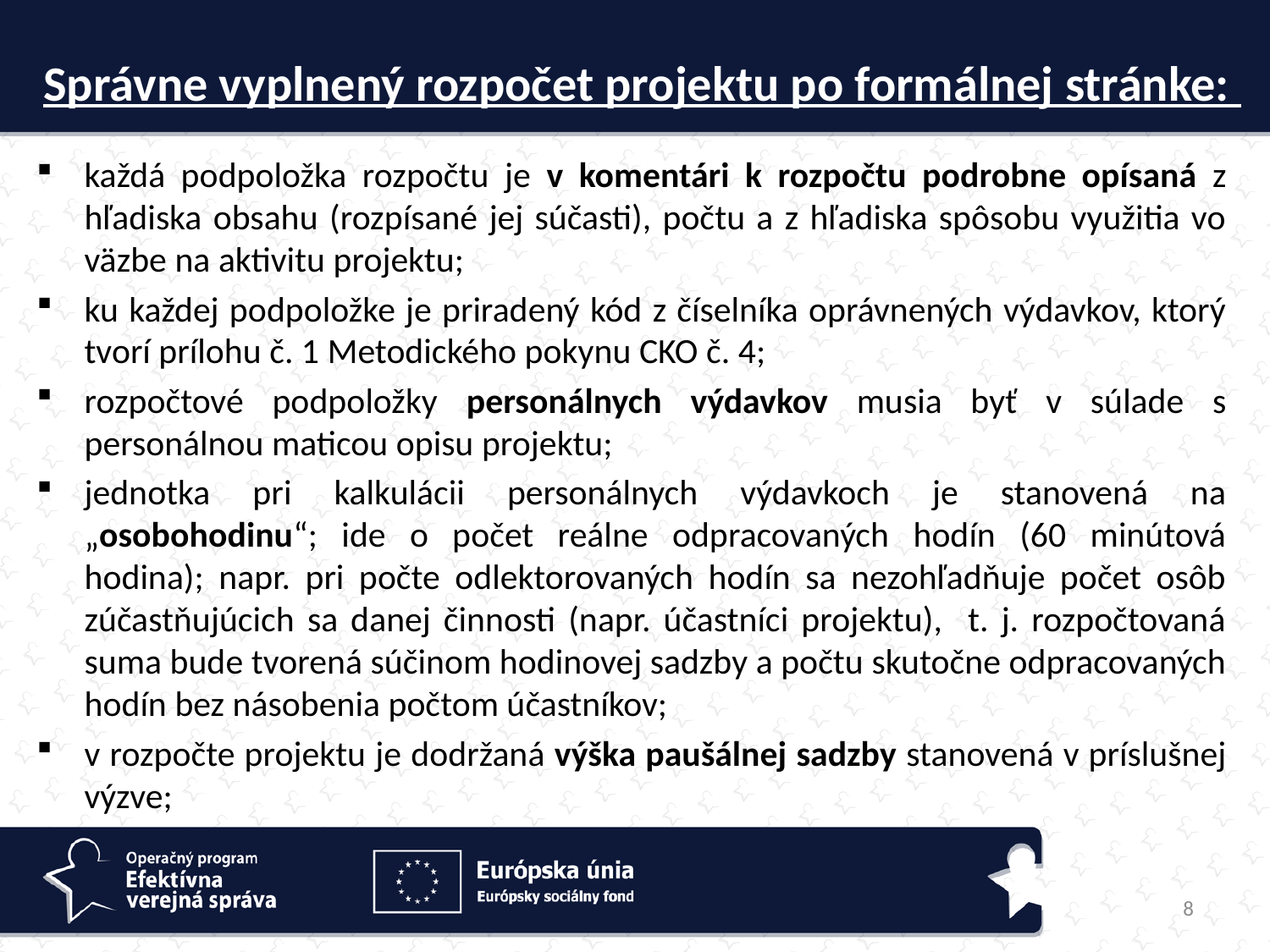

Správne vyplnený rozpočet projektu po formálnej stránke:
každá podpoložka rozpočtu je v komentári k rozpočtu podrobne opísaná z hľadiska obsahu (rozpísané jej súčasti), počtu a z hľadiska spôsobu využitia vo väzbe na aktivitu projektu;
ku každej podpoložke je priradený kód z číselníka oprávnených výdavkov, ktorý tvorí prílohu č. 1 Metodického pokynu CKO č. 4;
rozpočtové podpoložky personálnych výdavkov musia byť v súlade s personálnou maticou opisu projektu;
jednotka pri kalkulácii personálnych výdavkoch je stanovená na „osobohodinu“; ide o počet reálne odpracovaných hodín (60 minútová hodina); napr. pri počte odlektorovaných hodín sa nezohľadňuje počet osôb zúčastňujúcich sa danej činnosti (napr. účastníci projektu),  t. j. rozpočtovaná suma bude tvorená súčinom hodinovej sadzby a počtu skutočne odpracovaných hodín bez násobenia počtom účastníkov;
v rozpočte projektu je dodržaná výška paušálnej sadzby stanovená v príslušnej výzve;

8